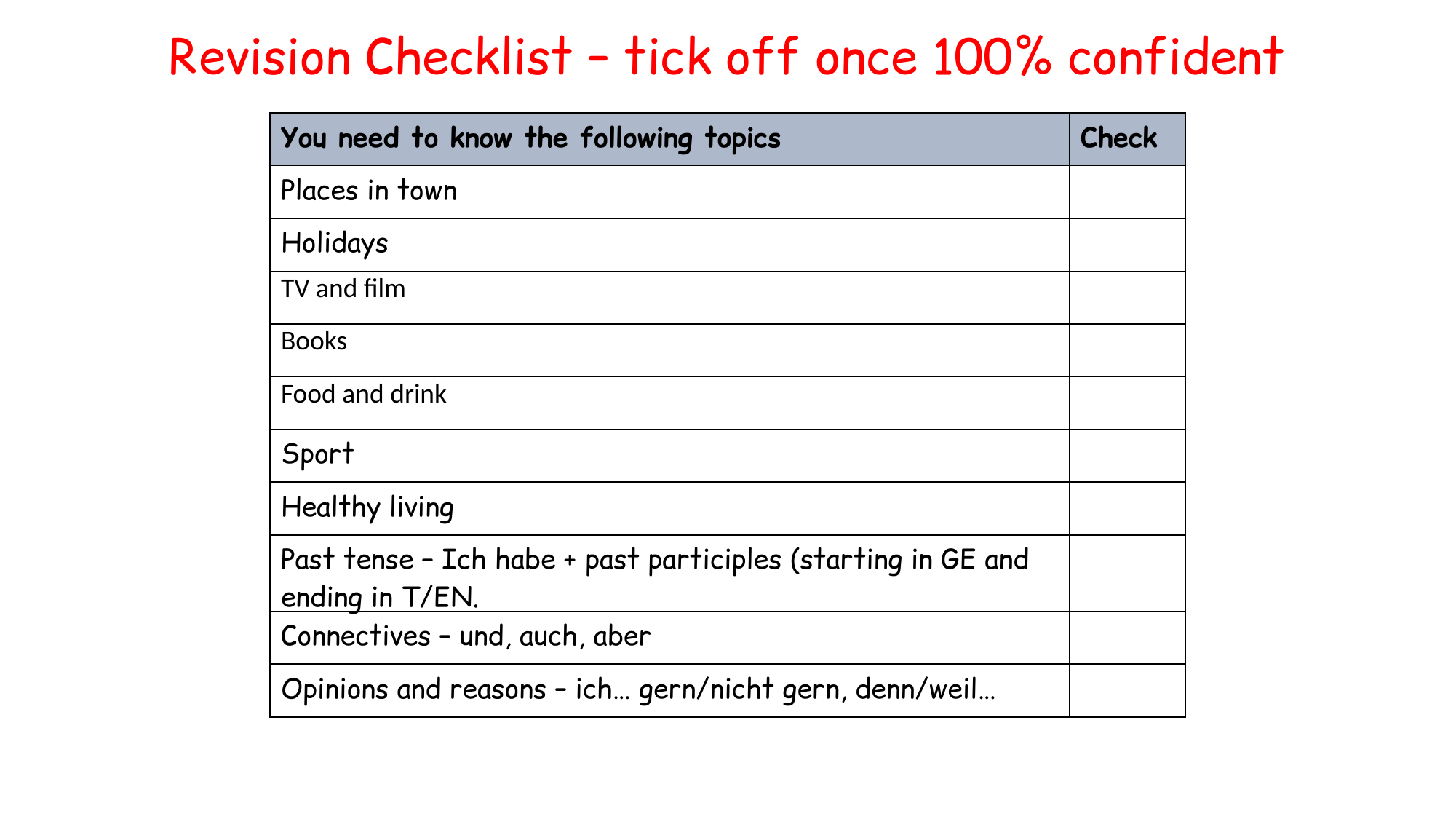

Revision Checklist – tick off once 100% confident
| You need to know the following topics | Check |
| --- | --- |
| Places in town |  |
| Holidays |  |
| TV and film |  |
| Books |  |
| Food and drink |  |
| Sport |  |
| Healthy living |  |
| Past tense – Ich habe + past participles (starting in GE and ending in T/EN. |  |
| Connectives – und, auch, aber |  |
| Opinions and reasons – ich… gern/nicht gern, denn/weil… |  |